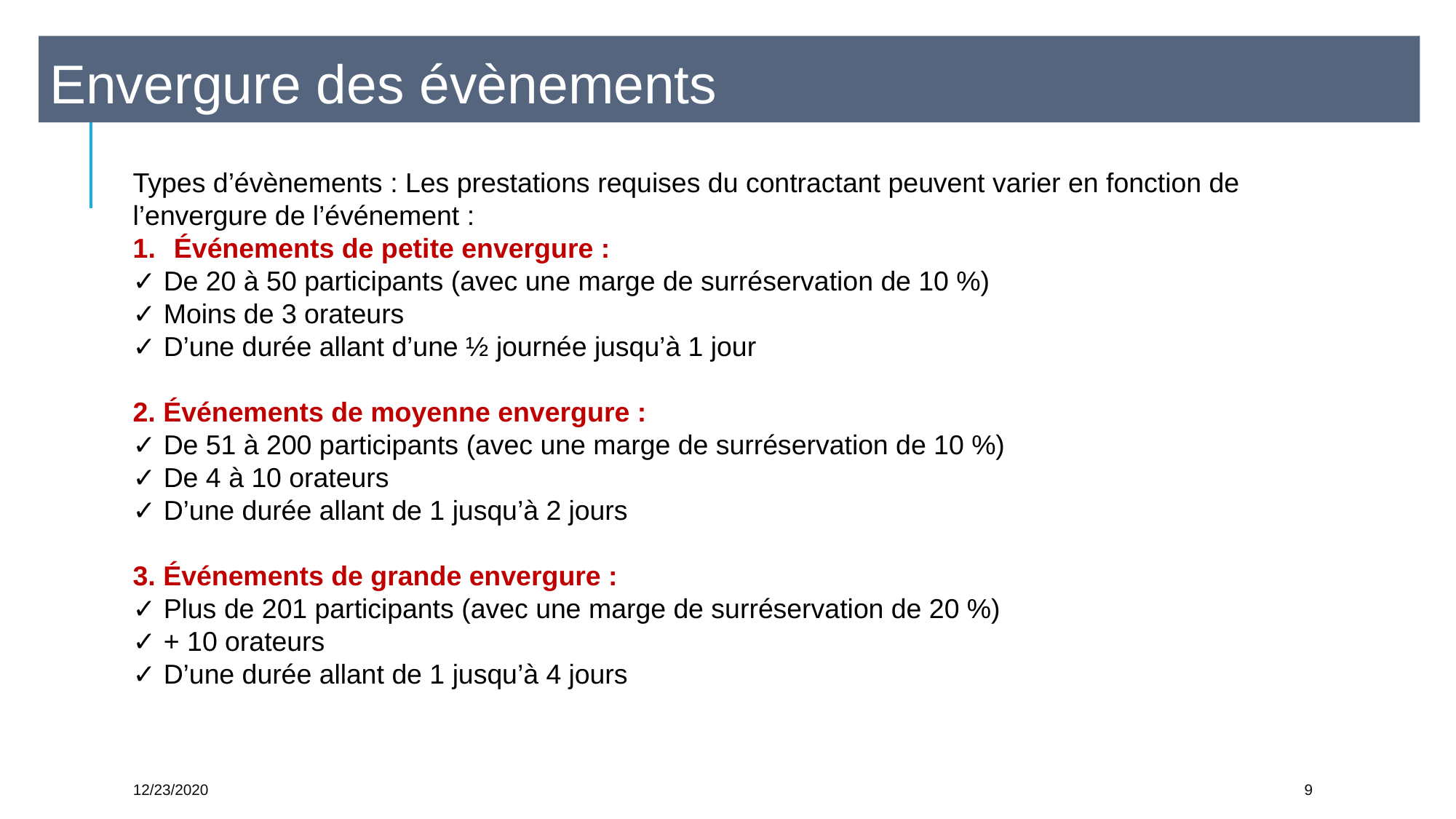

Envergure des évènements
Types d’évènements : Les prestations requises du contractant peuvent varier en fonction de l’envergure de l’événement :
Événements de petite envergure :
✓ De 20 à 50 participants (avec une marge de surréservation de 10 %)
✓ Moins de 3 orateurs
✓ D’une durée allant d’une ½ journée jusqu’à 1 jour

2. Événements de moyenne envergure :
✓ De 51 à 200 participants (avec une marge de surréservation de 10 %)
✓ De 4 à 10 orateurs
✓ D’une durée allant de 1 jusqu’à 2 jours

3. Événements de grande envergure :
✓ Plus de 201 participants (avec une marge de surréservation de 20 %)
✓ + 10 orateurs
✓ D’une durée allant de 1 jusqu’à 4 jours
12/23/2020

9